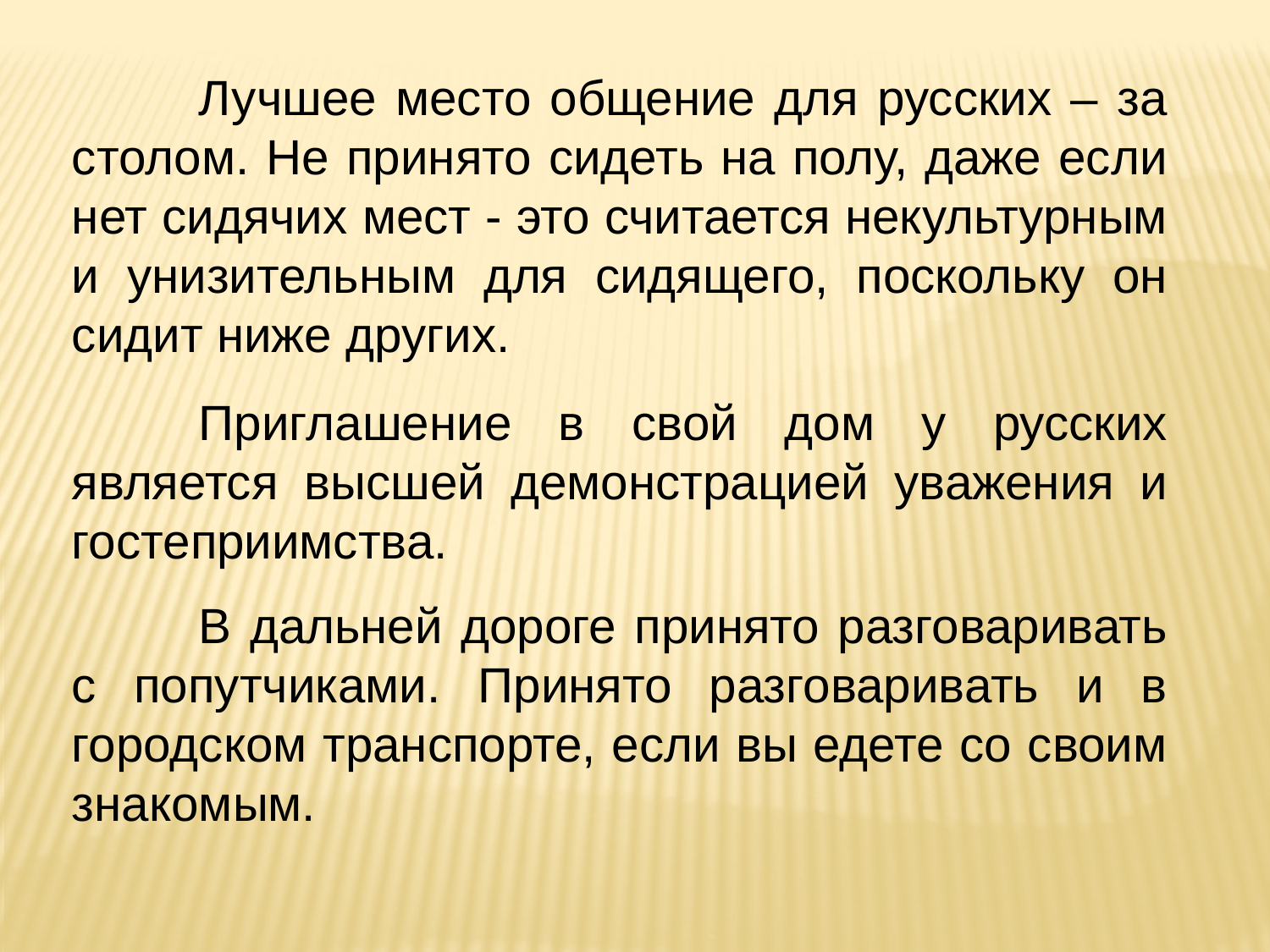

Лучшее место общение для русских – за столом. Не принято сидеть на полу, даже если нет сидячих мест - это считается некультурным и унизительным для сидящего, поскольку он сидит ниже других.

	Приглашение в свой дом у русских является высшей демонстрацией уважения и гостеприимства.

	В дальней дороге принято разговаривать с попутчиками. Принято разговаривать и в городском транспорте, если вы едете со своим знакомым.